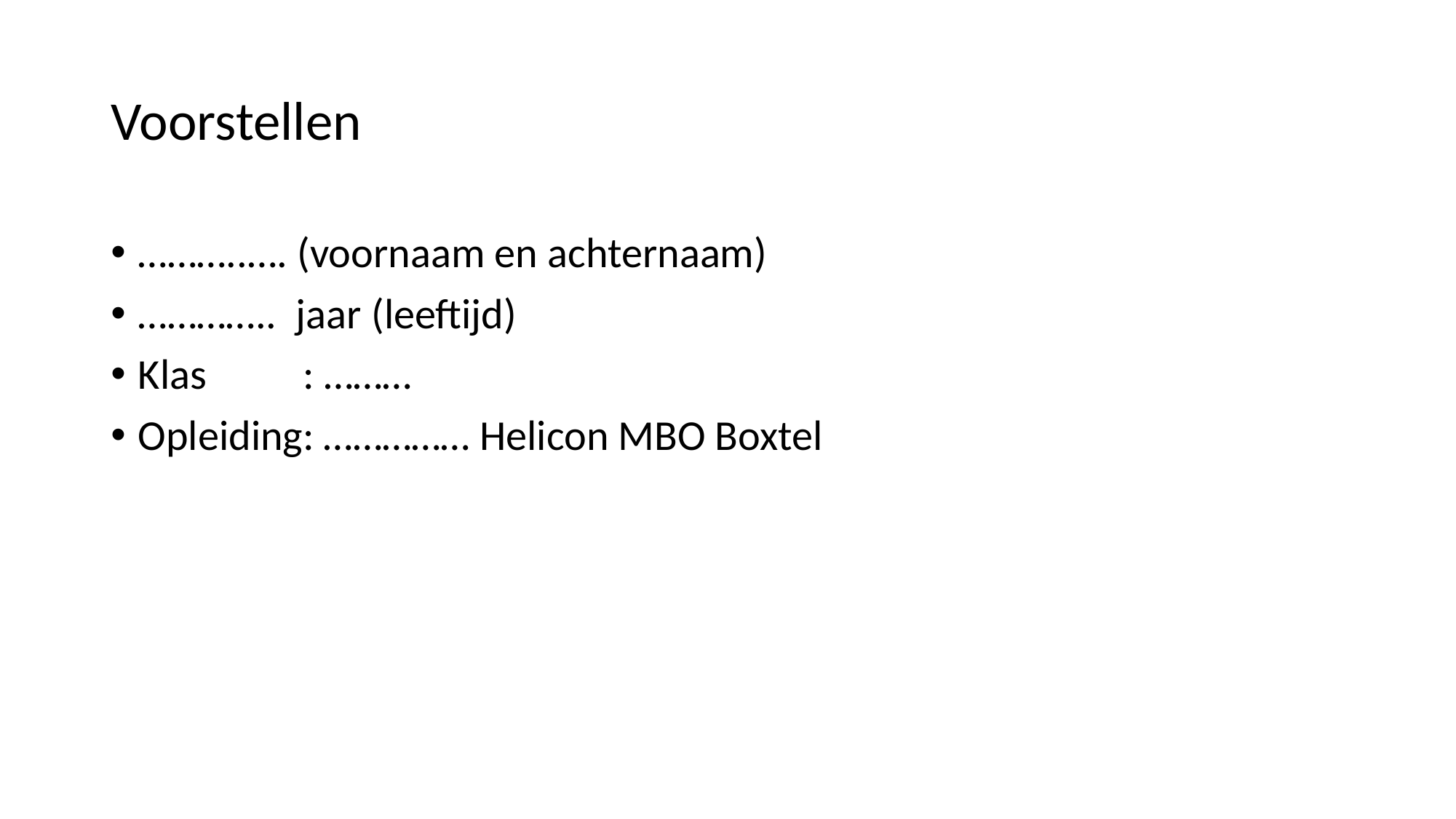

# Voorstellen
………..…. (voornaam en achternaam)
…………..  jaar (leeftijd)
Klas          : ………
Opleiding: …………… Helicon MBO Boxtel